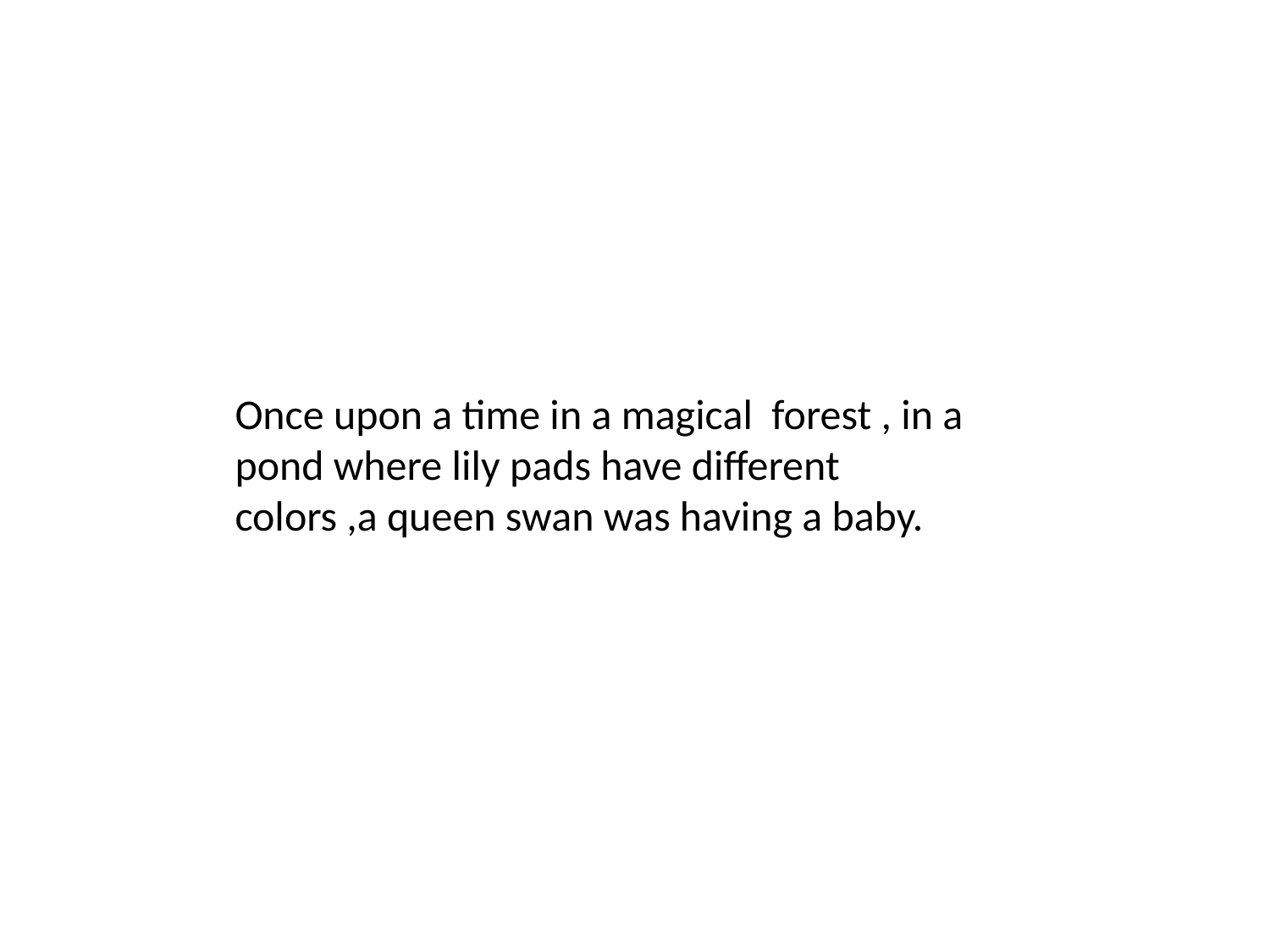

Once upon a time in a magical  forest , in a pond where lily pads have different colors ,a queen swan was having a baby.